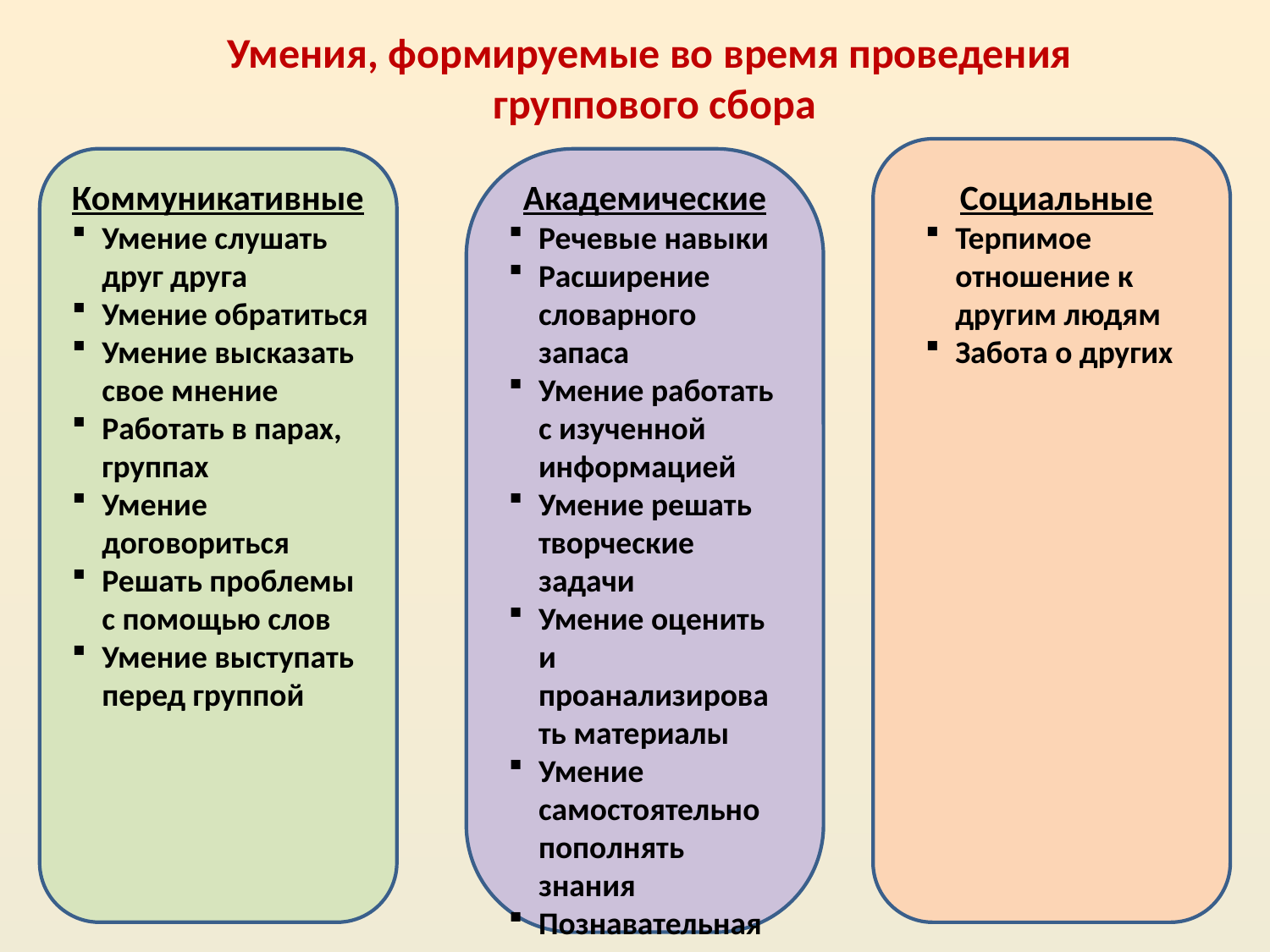

Умения, формируемые во время проведения
 группового сбора

Коммуникативные
Умение слушать друг друга
Умение обратиться
Умение высказать свое мнение
Работать в парах, группах
Умение договориться
Решать проблемы с помощью слов
Умение выступать перед группой
Академические
Речевые навыки
Расширение словарного запаса
Умение работать с изученной информацией
Умение решать творческие задачи
Умение оценить и проанализировать материалы
Умение самостоятельно пополнять знания
Познавательная мотивация
Умение внести предложение
Социальные
Терпимое отношение к другим людям
Забота о других